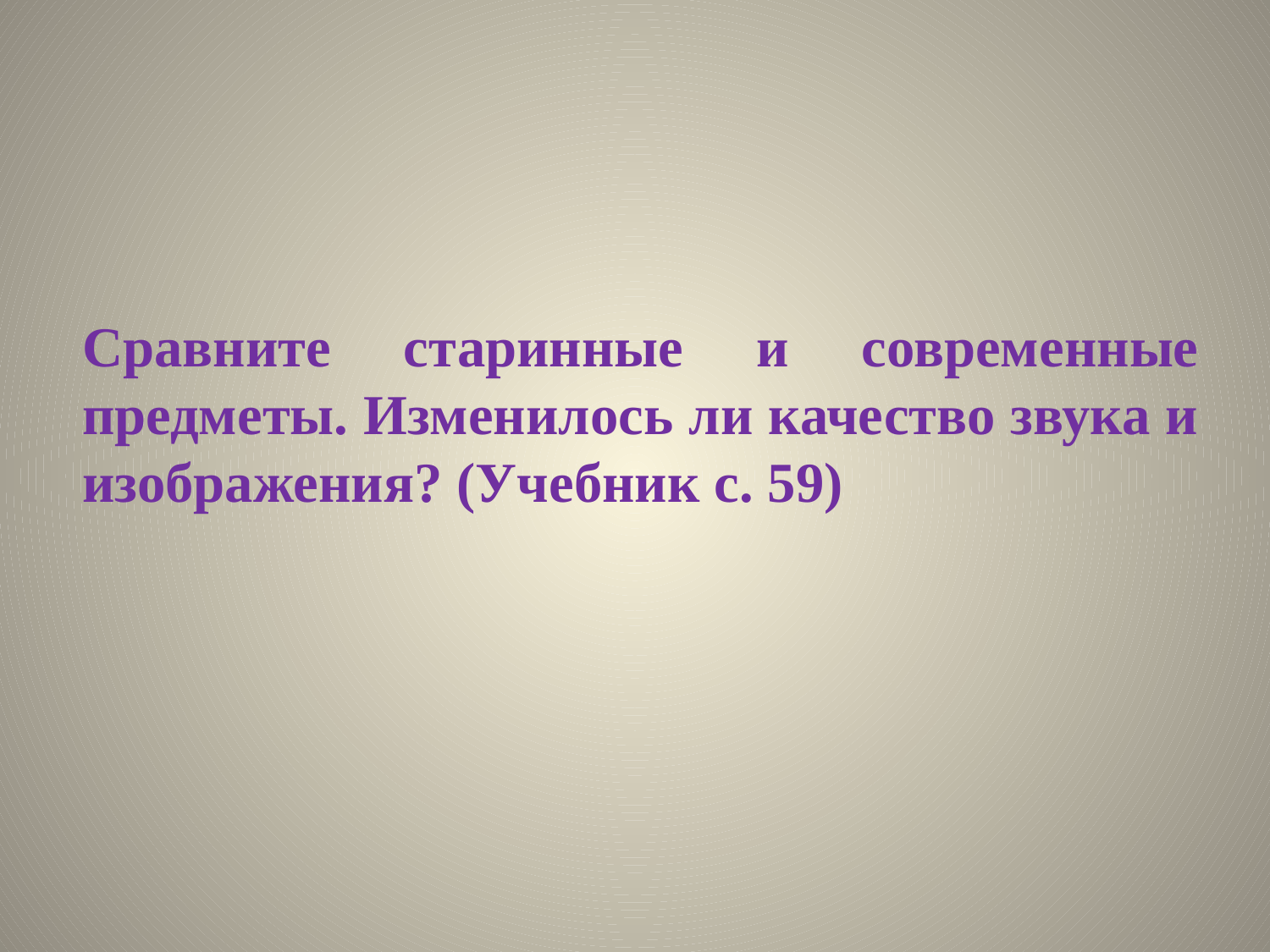

# Сравните старинные и современные предметы. Изменилось ли качество звука и изображения? (Учебник с. 59)